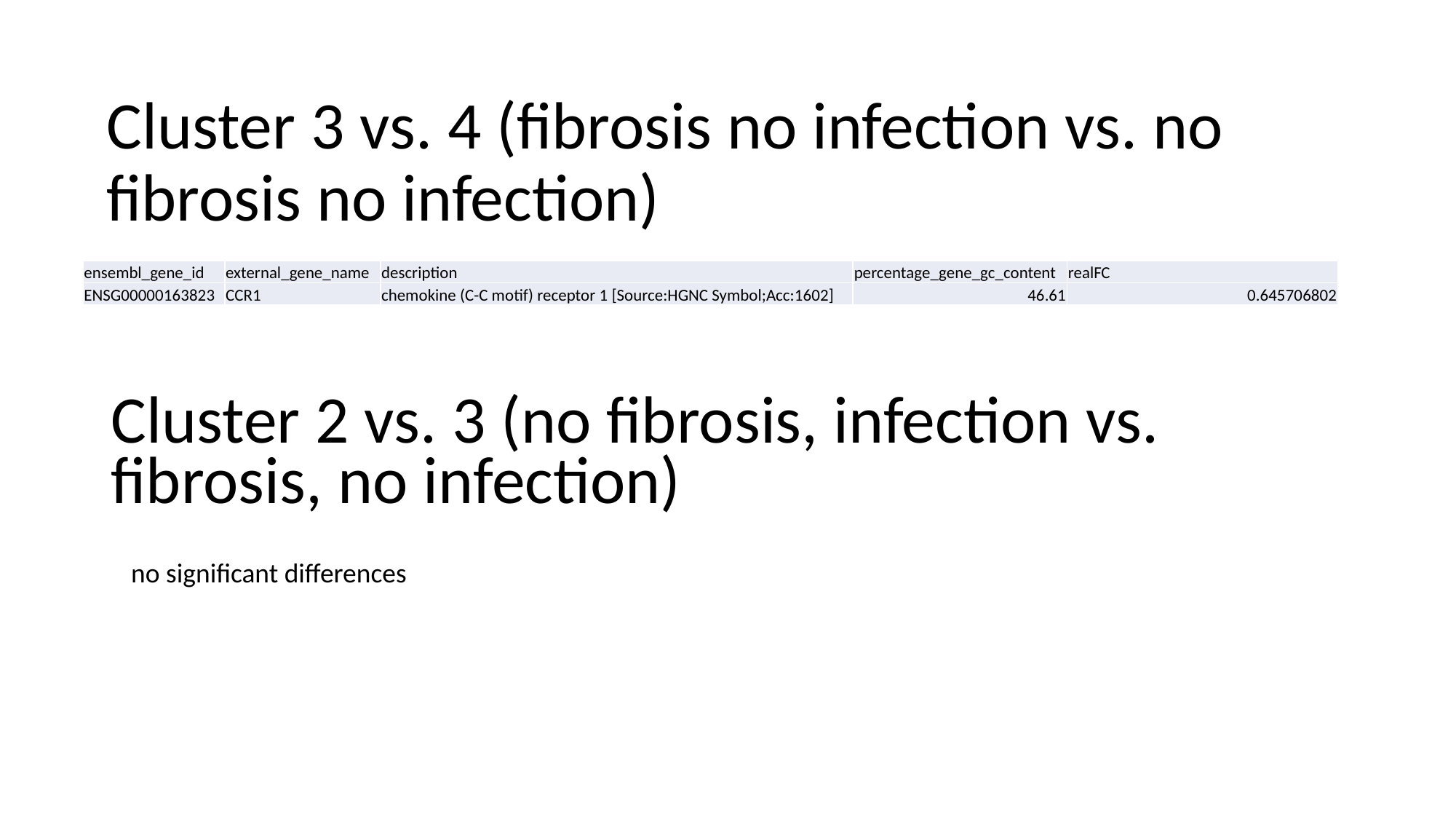

# Cluster 3 vs. 4 (fibrosis no infection vs. no fibrosis no infection)
| ensembl\_gene\_id | external\_gene\_name | description | percentage\_gene\_gc\_content | realFC |
| --- | --- | --- | --- | --- |
| ENSG00000163823 | CCR1 | chemokine (C-C motif) receptor 1 [Source:HGNC Symbol;Acc:1602] | 46.61 | 0.645706802 |
Cluster 2 vs. 3 (no fibrosis, infection vs. fibrosis, no infection)
no significant differences